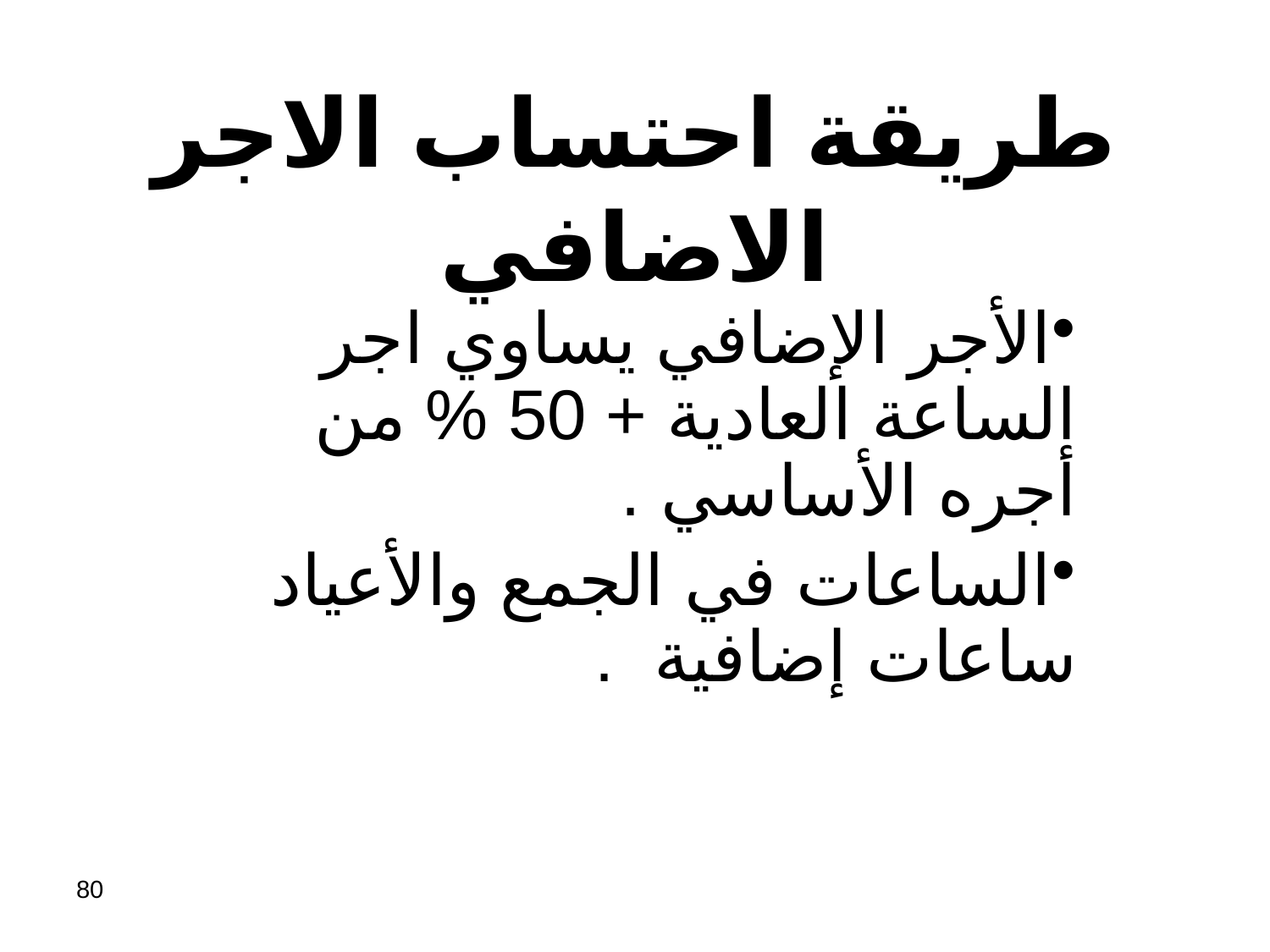

# طريقة احتساب الاجر الاضافي
الأجر الإضافي يساوي اجر الساعة العادية + 50 % من أجره الأساسي .
الساعات في الجمع والأعياد ساعات إضافية  .

80